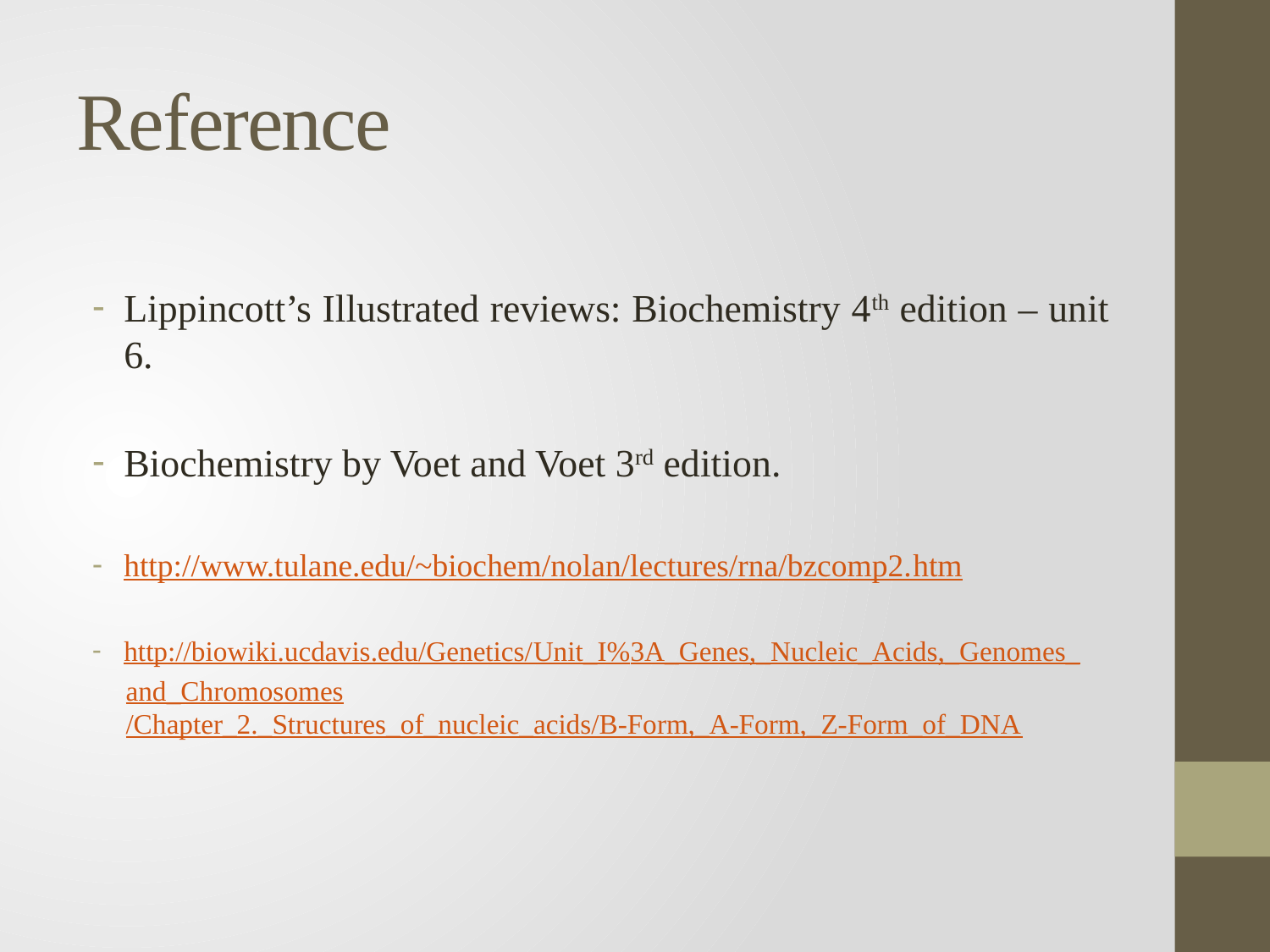

# Reference

Lippincott’s Illustrated reviews: Biochemistry 4th edition – unit 6.

Biochemistry by Voet and Voet 3rd edition.

http://www.tulane.edu/~biochem/nolan/lectures/rna/bzcomp2.htm

http://biowiki.ucdavis.edu/Genetics/Unit_I%3A_Genes,_Nucleic_Acids,_Genomes_
and_Chromosomes/Chapter_2._Structures_of_nucleic_acids/B-Form,_A-Form,_Z-Form_of_DNA